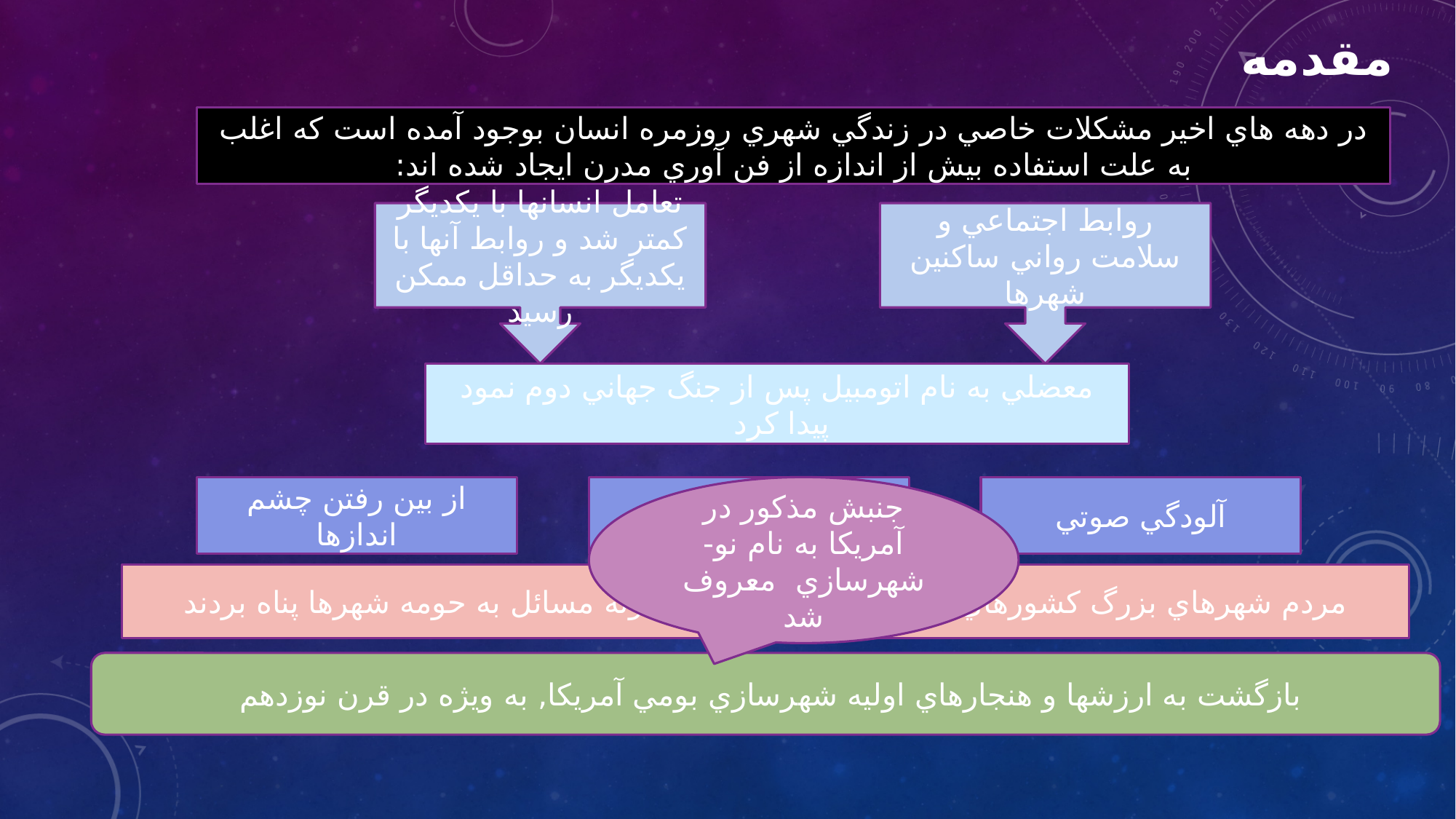

مقدمه
در دهه هاي اخير مشكلات خاصي در زندگي شهري روزمره انسان بوجود آمده است كه اغلب به علت استفاده بيش از اندازه از فن آوري مدرن ايجاد شده اند:
تعامل انسانها با يكديگر كمتر شد و روابط آنها با يكديگر به حداقل ممكن رسيد
روابط اجتماعي و سلامت رواني ساكنين شهرها
معضلي به نام اتومبيل پس از جنگ جهاني دوم نمود پيدا كرد
از بین رفتن چشم اندازها
جنبش مذكور در آمريكا به نام نو- شهرسازي  معروف شد
آلودگي هوا
آلودگي صوتي
مردم شهرهاي بزرگ كشورهاي غربي براي گريز از اين گونه مسائل به حومه شهرها پناه بردند
بازگشت به ارزشها و هنجارهاي اوليه شهرسازي بومي آمريكا, به ويژه در قرن نوزدهم